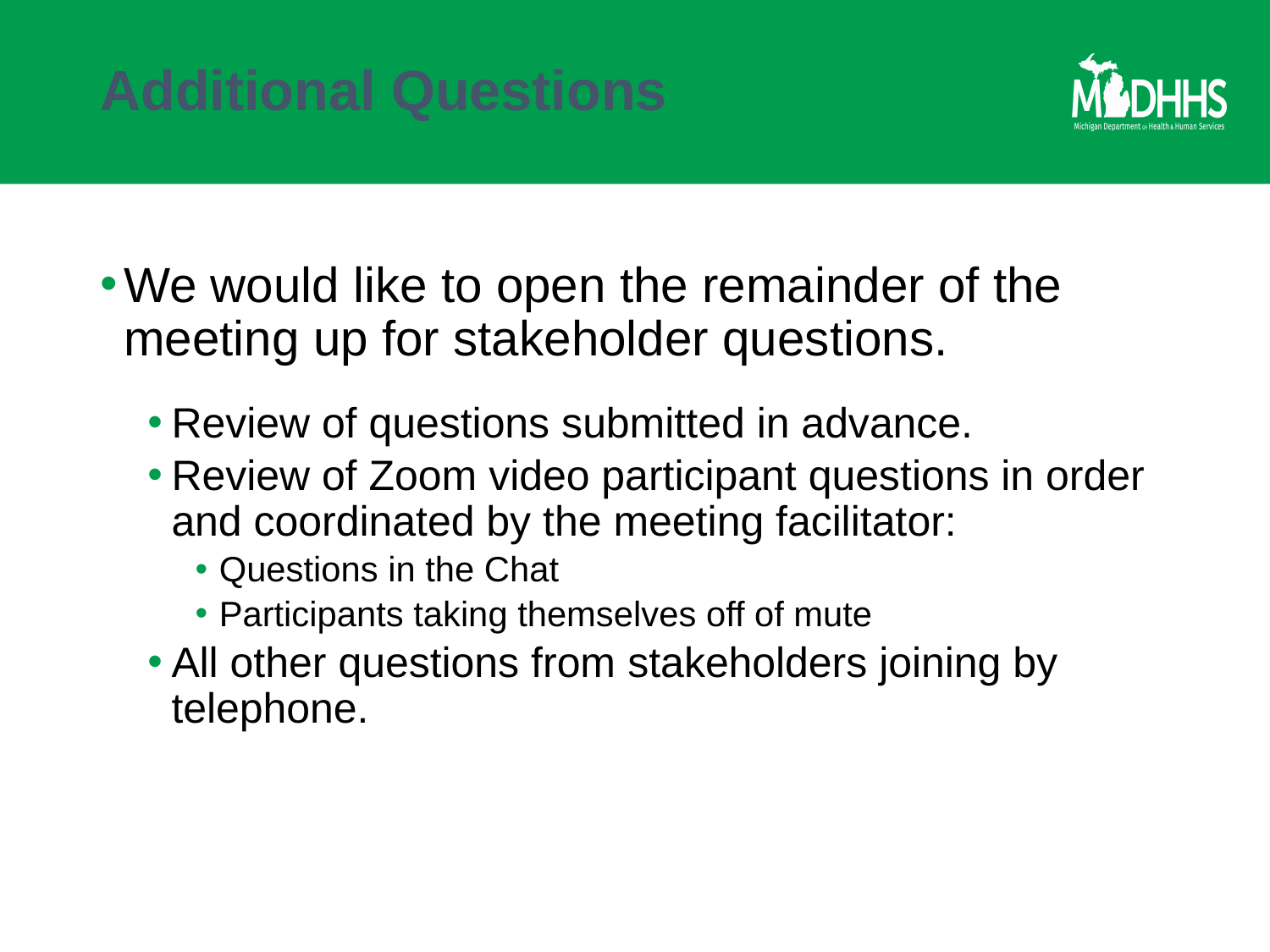

# Additional Questions
We would like to open the remainder of the meeting up for stakeholder questions.

Review of questions submitted in advance.
Review of Zoom video participant questions in order and coordinated by the meeting facilitator:
Questions in the Chat
Participants taking themselves off of mute
All other questions from stakeholders joining by telephone.